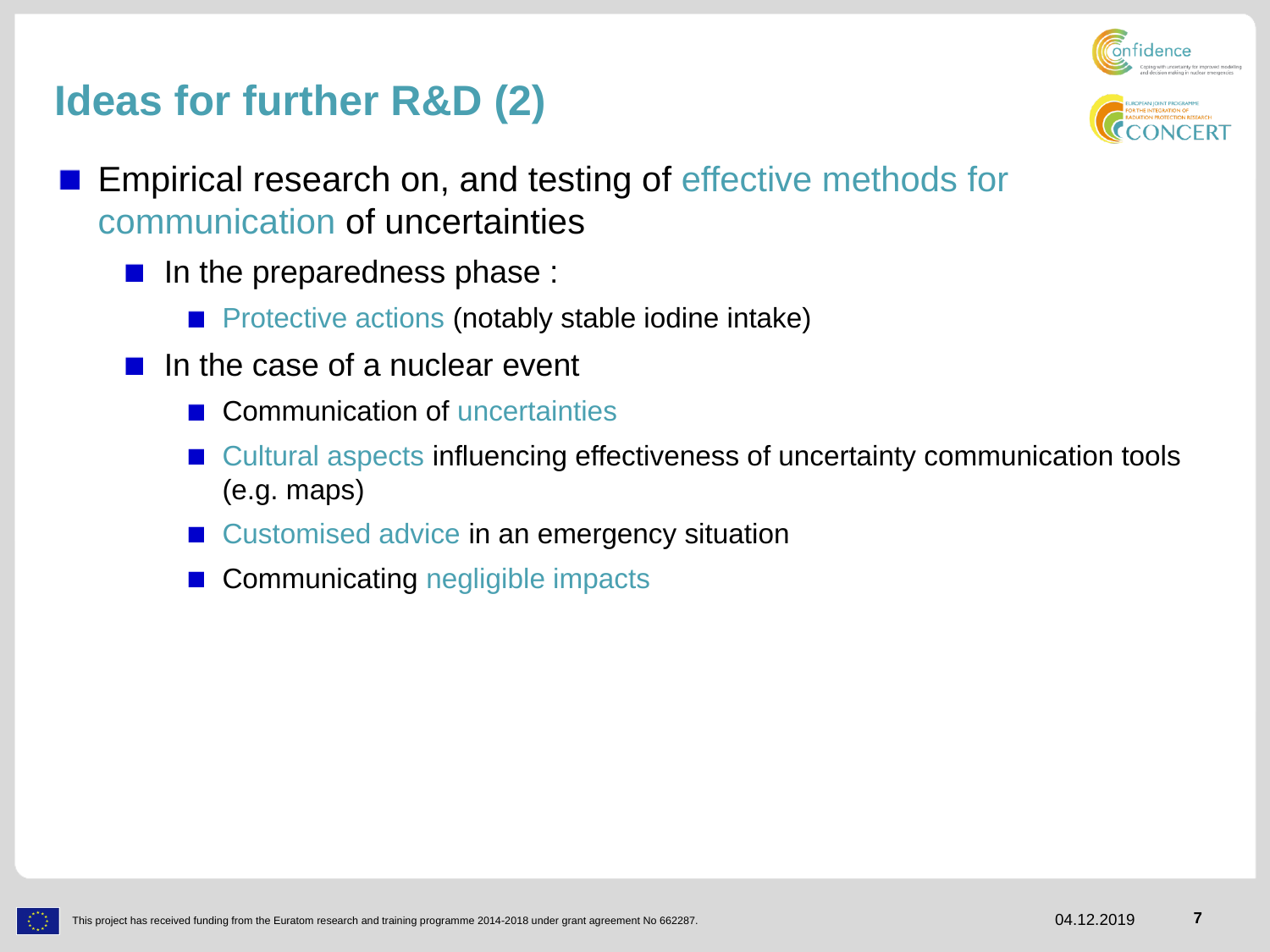

# Ideas for further R&D (2)
Empirical research on, and testing of effective methods for communication of uncertainties
In the preparedness phase :
Protective actions (notably stable iodine intake)
In the case of a nuclear event
Communication of uncertainties
Cultural aspects influencing effectiveness of uncertainty communication tools (e.g. maps)
Customised advice in an emergency situation
Communicating negligible impacts